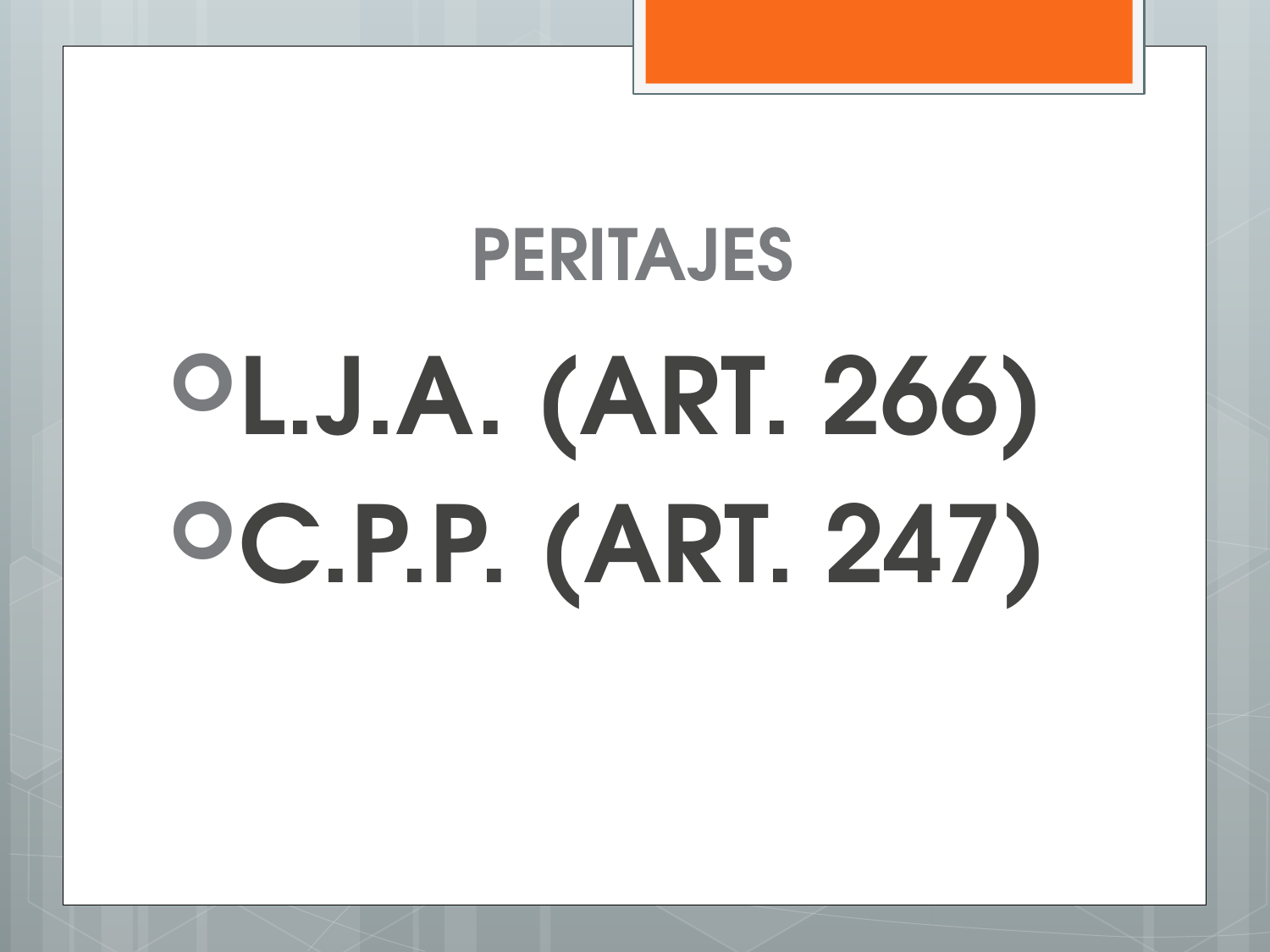

# PERITAJES
L.J.A. (ART. 266)
C.P.P. (ART. 247)